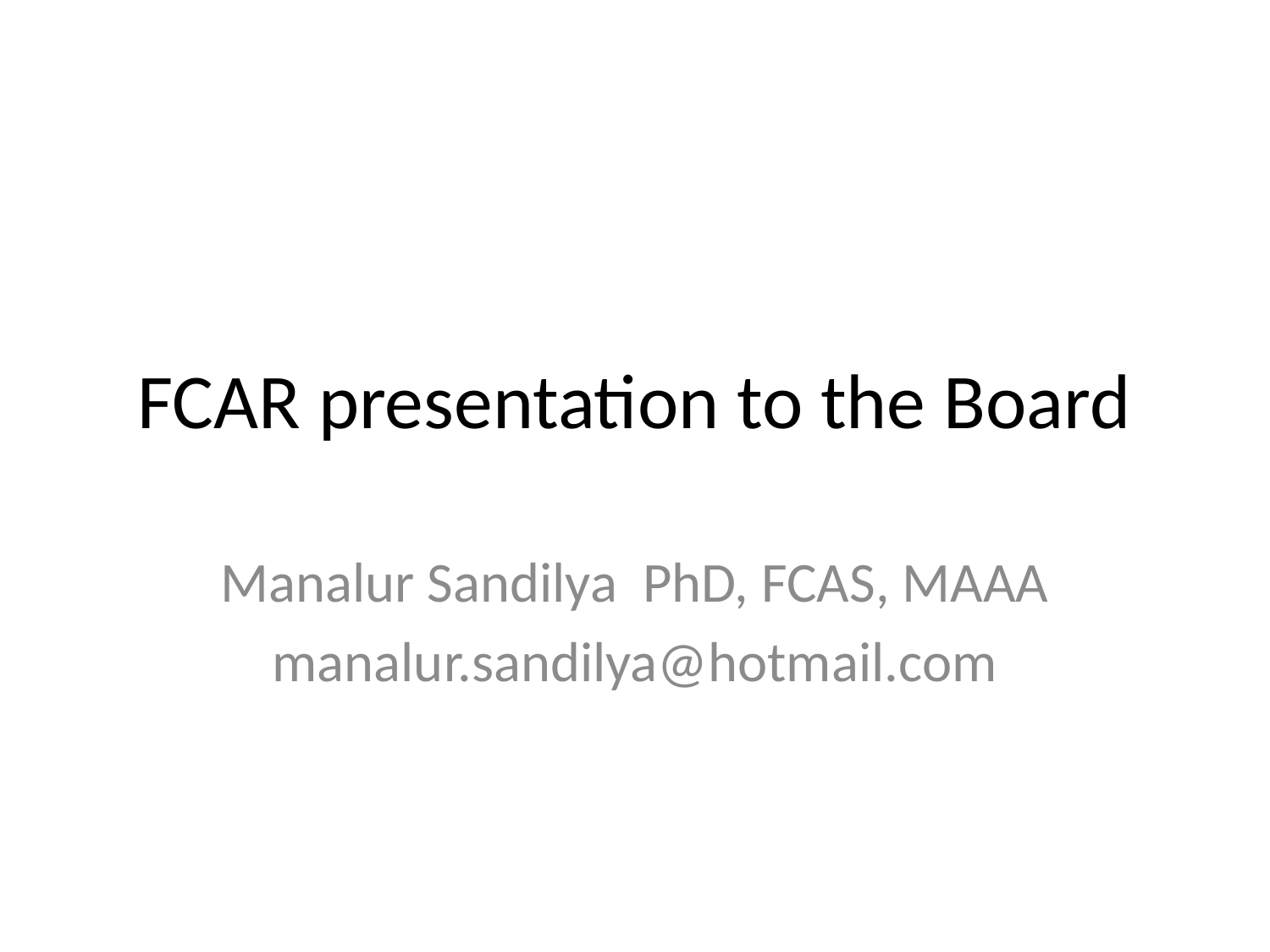

# FCAR presentation to the Board
Manalur Sandilya  PhD, FCAS, MAAA
manalur.sandilya@hotmail.com